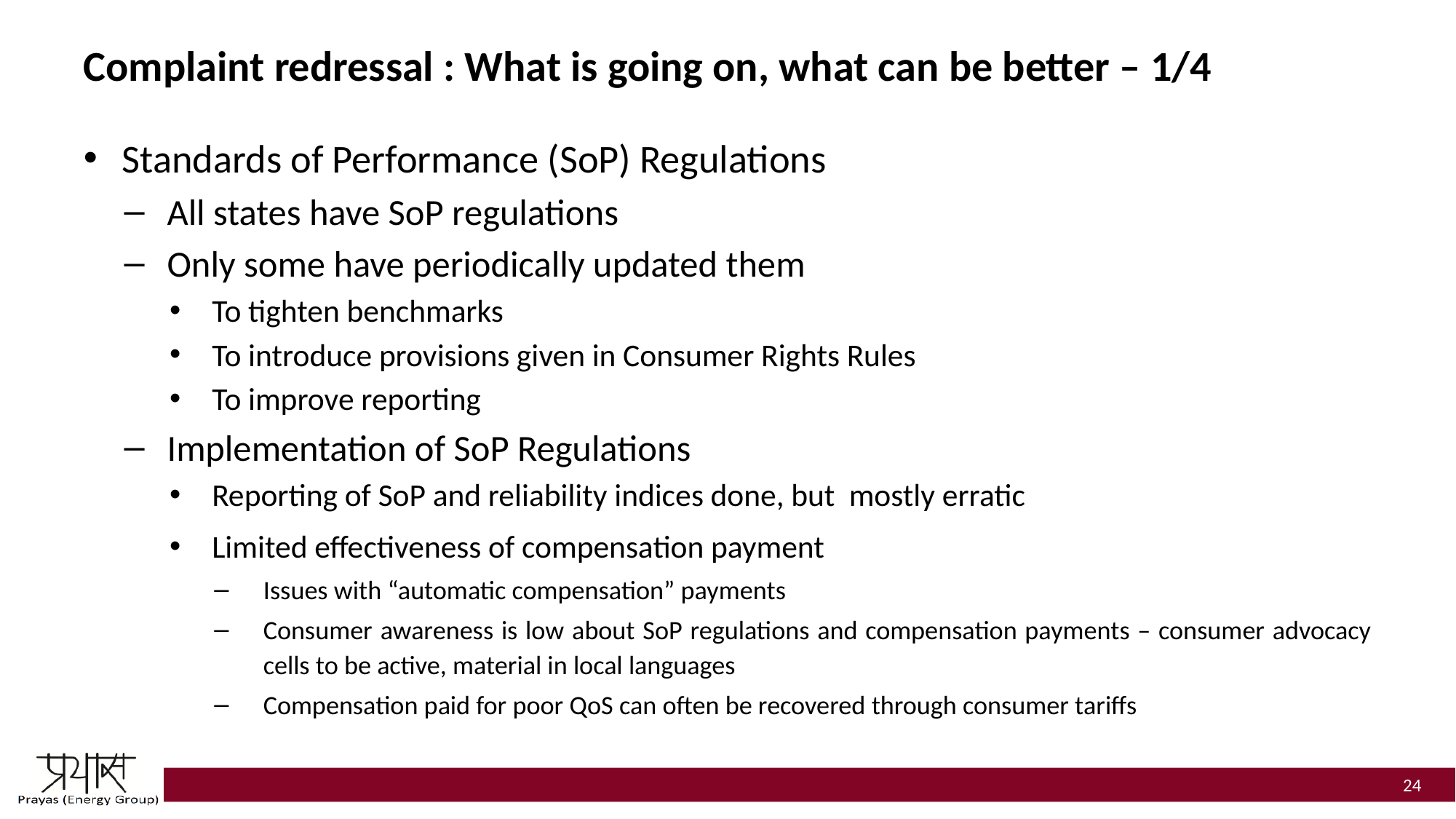

# Complaint redressal : What is going on, what can be better – 1/4
Standards of Performance (SoP) Regulations
All states have SoP regulations
Only some have periodically updated them
To tighten benchmarks
To introduce provisions given in Consumer Rights Rules
To improve reporting
Implementation of SoP Regulations
Reporting of SoP and reliability indices done, but  mostly erratic
Limited effectiveness of compensation payment
Issues with “automatic compensation” payments
Consumer awareness is low about SoP regulations and compensation payments – consumer advocacy cells to be active, material in local languages
Compensation paid for poor QoS can often be recovered through consumer tariffs

24